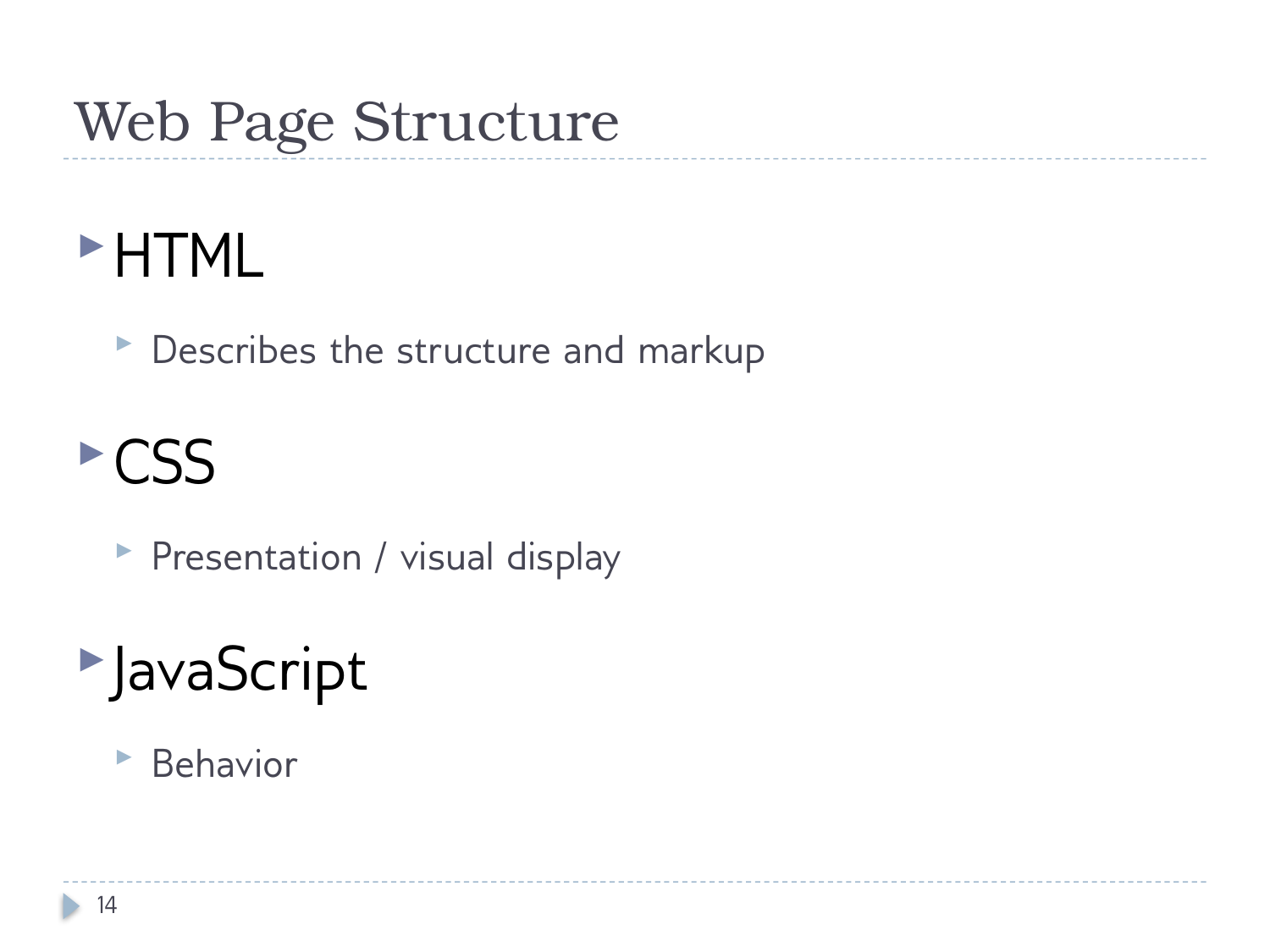

# Web Page Structure
HTML
Describes the structure and markup
CSS
Presentation / visual display
JavaScript
Behavior
14